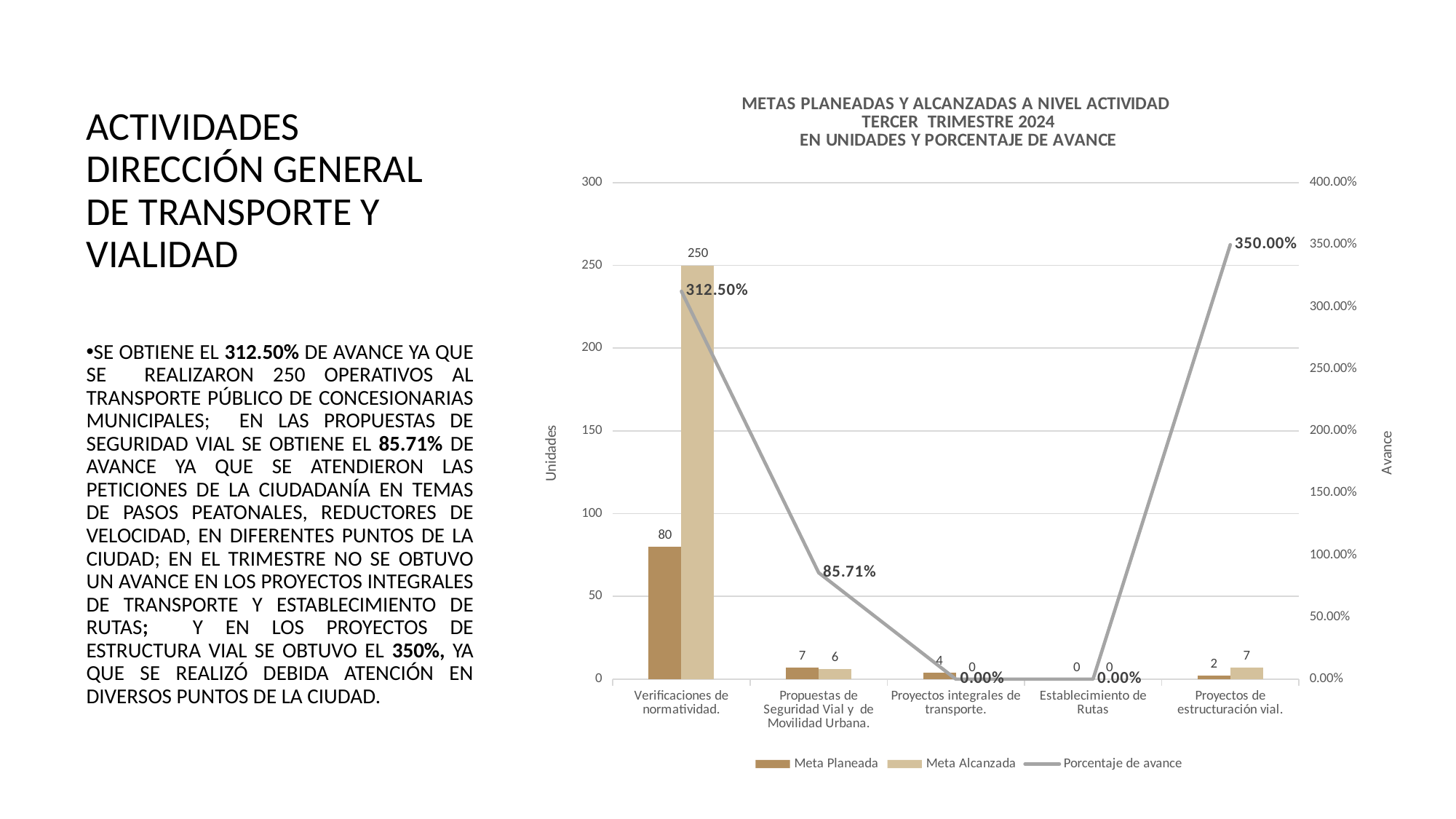

ACTIVIDADES DIRECCIÓN GENERAL DE TRANSPORTE Y VIALIDAD

### Chart: METAS PLANEADAS Y ALCANZADAS A NIVEL ACTIVIDAD
TERCER  TRIMESTRE 2024
EN UNIDADES Y PORCENTAJE DE AVANCE

| Category | Meta Planeada | Meta Alcanzada |  |
|---|---|---|---|
| Verificaciones de normatividad. | 80.0 | 250.0 | 3.125 |
| Propuestas de Seguridad Vial y  de Movilidad Urbana. | 7.0 | 6.0 | 0.8571428571428571 |
| Proyectos integrales de transporte. | 4.0 | 0.0 | 0.0 |
| Establecimiento de Rutas | 0.0 | 0.0 | 0.0 |
| Proyectos de estructuración vial. | 2.0 | 7.0 | 3.5 |
SE OBTIENE EL 312.50% DE AVANCE YA QUE SE  REALIZARON 250 OPERATIVOS AL TRANSPORTE PÚBLICO DE CONCESIONARIAS MUNICIPALES;  EN LAS PROPUESTAS DE SEGURIDAD VIAL SE OBTIENE EL 85.71% DE AVANCE YA QUE SE ATENDIERON LAS PETICIONES DE LA CIUDADANÍA EN TEMAS DE PASOS PEATONALES, REDUCTORES DE VELOCIDAD, EN DIFERENTES PUNTOS DE LA CIUDAD; EN EL TRIMESTRE NO SE OBTUVO UN AVANCE EN LOS PROYECTOS INTEGRALES DE TRANSPORTE Y ESTABLECIMIENTO DE RUTAS;  Y EN LOS PROYECTOS DE ESTRUCTURA VIAL SE OBTUVO EL 350%, YA QUE SE REALIZÓ DEBIDA ATENCIÓN EN DIVERSOS PUNTOS DE LA CIUDAD.